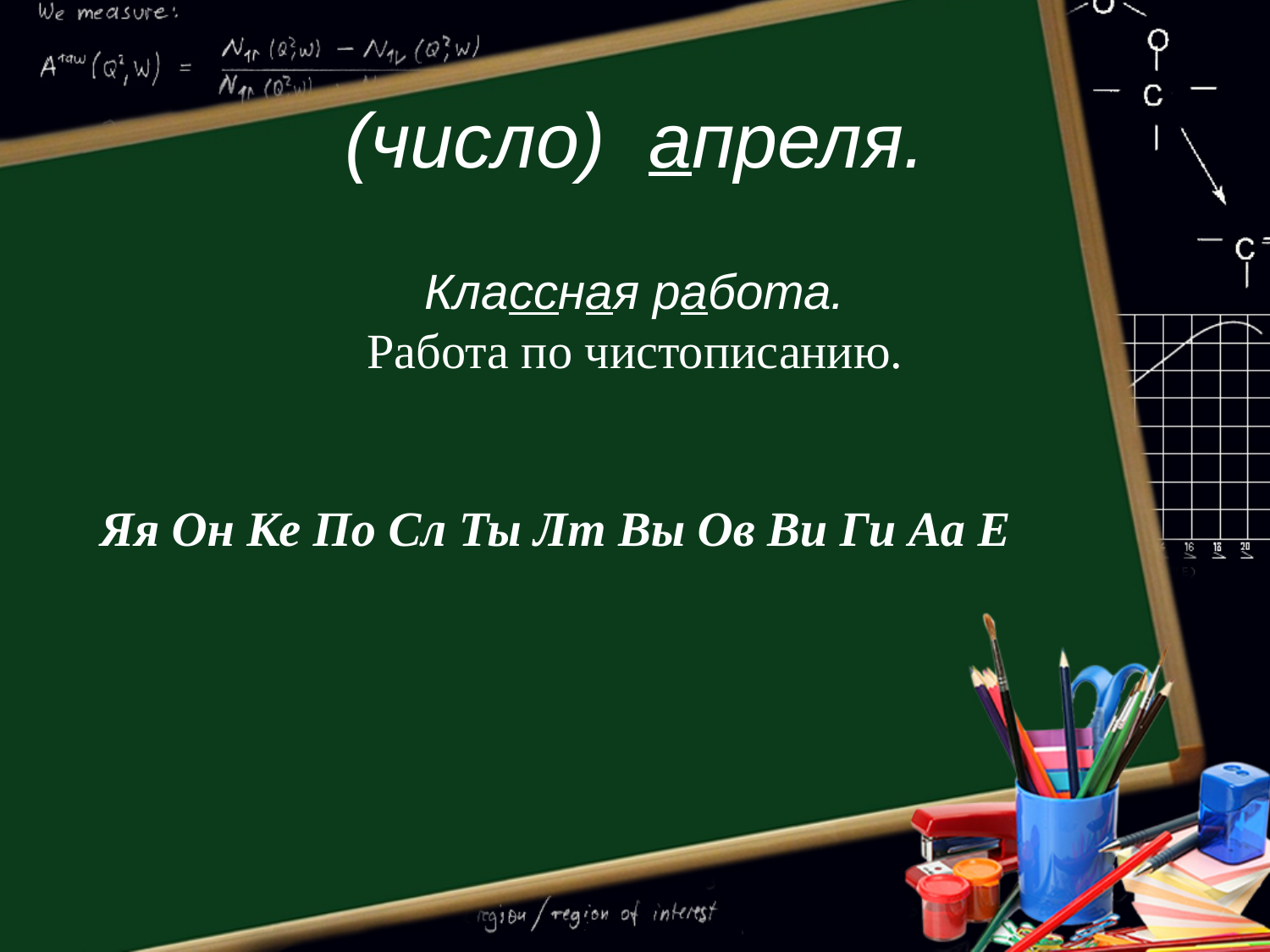

# (число)  апреля.
Классная работа.
Работа по чистописанию.

Яя Он Ке По Сл Ты Лт Вы Ов Ви Ги Аа Е